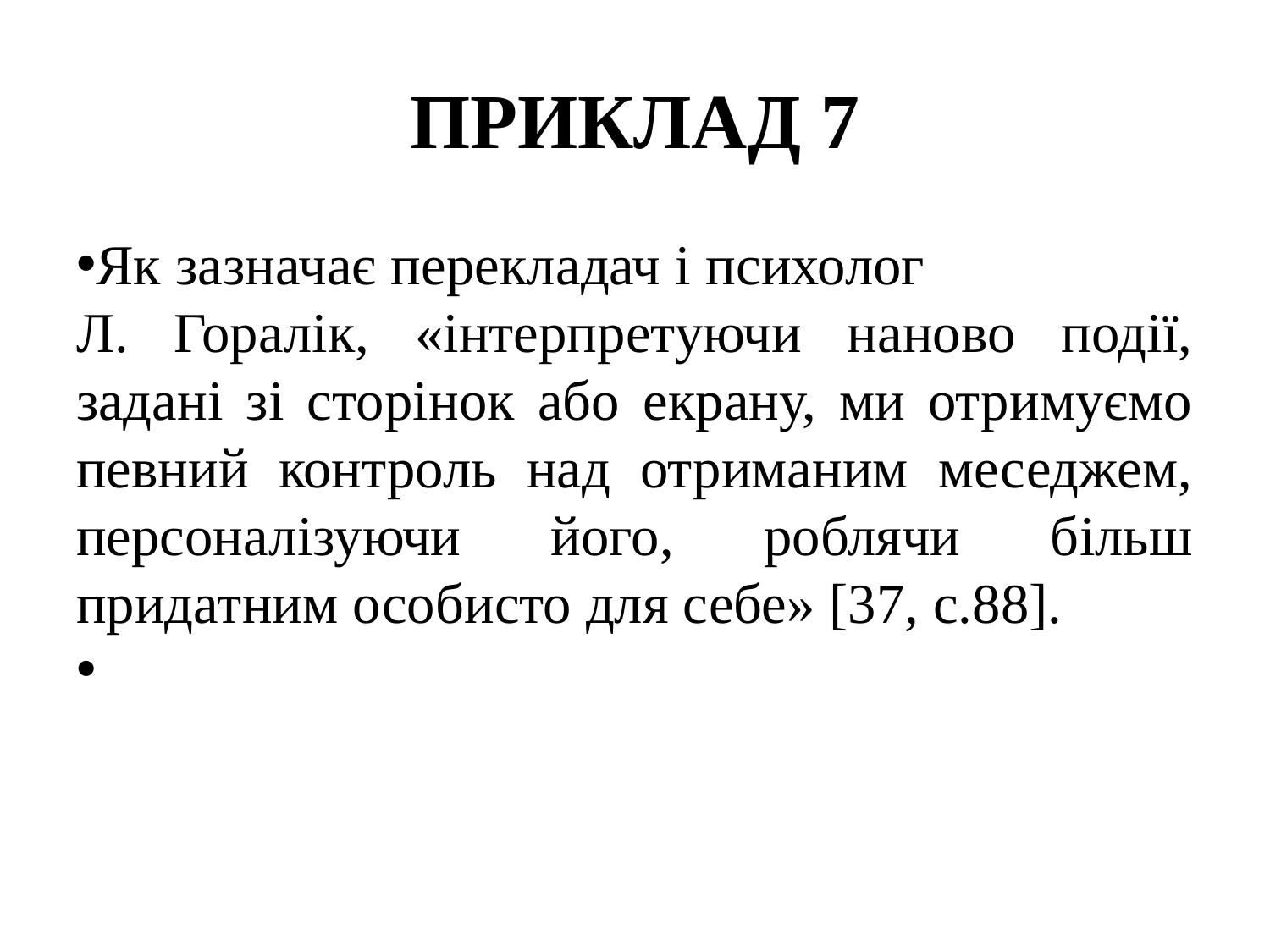

# ПРИКЛАД 7
Як зазначає перекладач і психолог                   Л. Горалік, «інтерпретуючи наново події, задані зі сторінок або екрану, ми отримуємо певний контроль над отриманим меседжем, персоналізуючи його, роблячи більш придатним особисто для себе» [37, с.88].